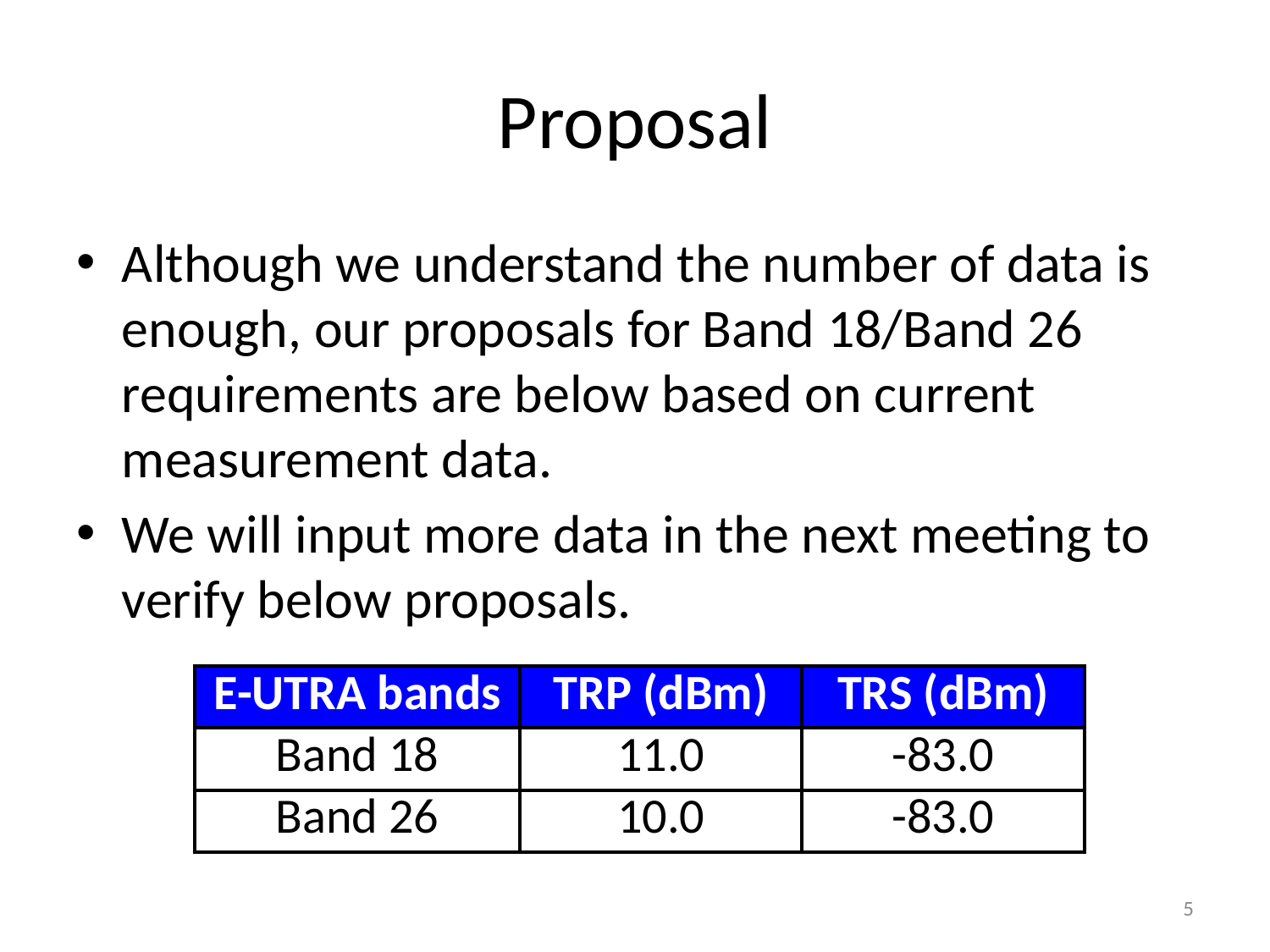

# Proposal
Although we understand the number of data is enough, our proposals for Band 18/Band 26 requirements are below based on current measurement data.
We will input more data in the next meeting to verify below proposals.
| E-UTRA bands | TRP (dBm) | TRS (dBm) |
| --- | --- | --- |
| Band 18 | 11.0 | -83.0 |
| Band 26 | 10.0 | -83.0 |
5